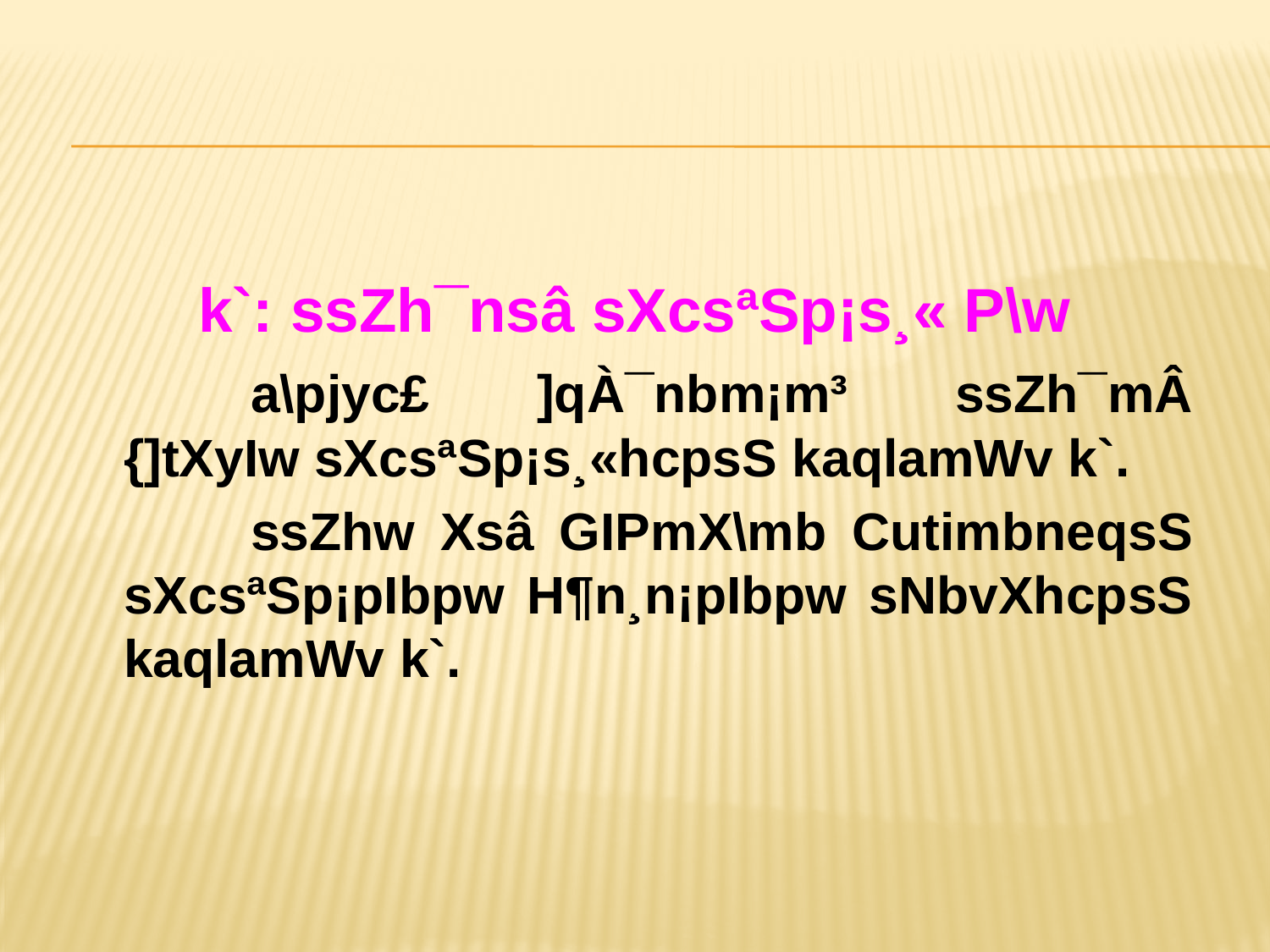

k`: ssZh¯nsâ sXcsªSp¡s¸« P\w
		a\pjyc£ ]qÀ¯nbm¡m³ ssZh¯mÂ {]tXyIw sXcsªSp¡s¸«hcpsS kaqlamWv k`.
		ssZhw Xsâ GIPmX\mb CutimbneqsS sXcsªSp¡pIbpw H¶n¸n¡pIbpw sNbvXhcpsS kaqlamWv k`.